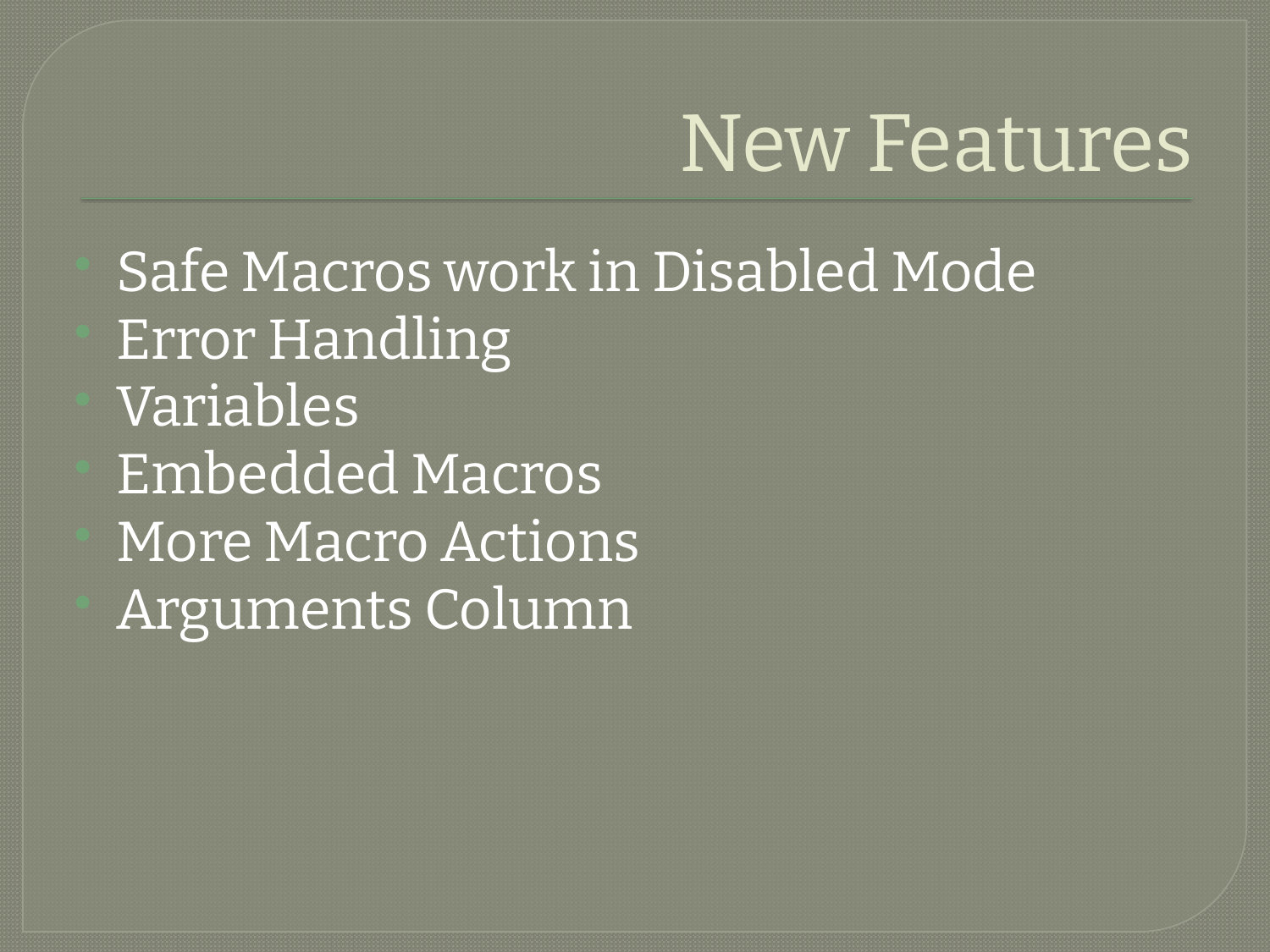

# New Features
Safe Macros work in Disabled Mode
Error Handling
Variables
Embedded Macros
More Macro Actions
Arguments Column